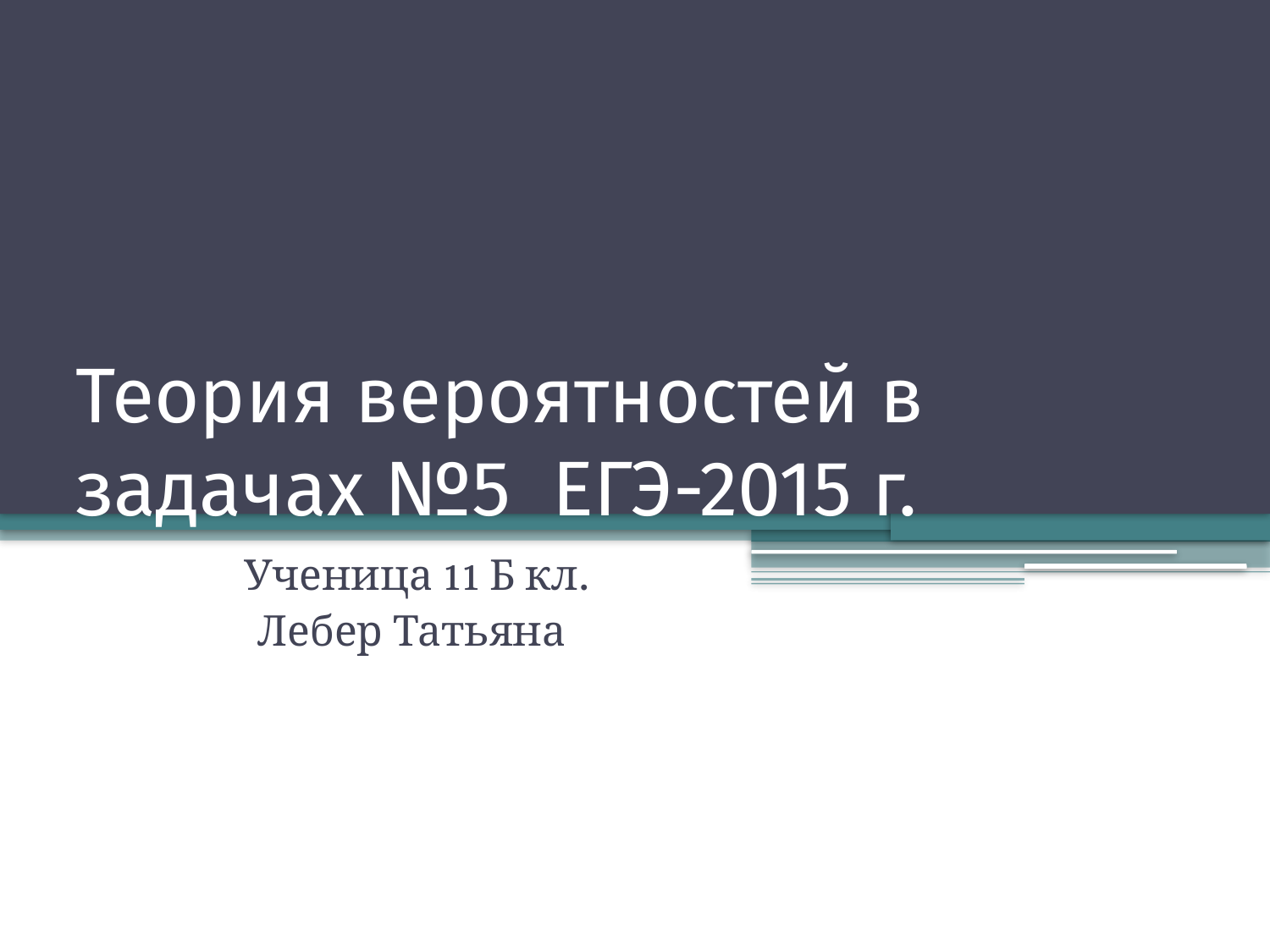

# Теория вероятностей в задачах №5  ЕГЭ-2015 г.
 Ученица 11 Б кл.
Лебер Татьяна